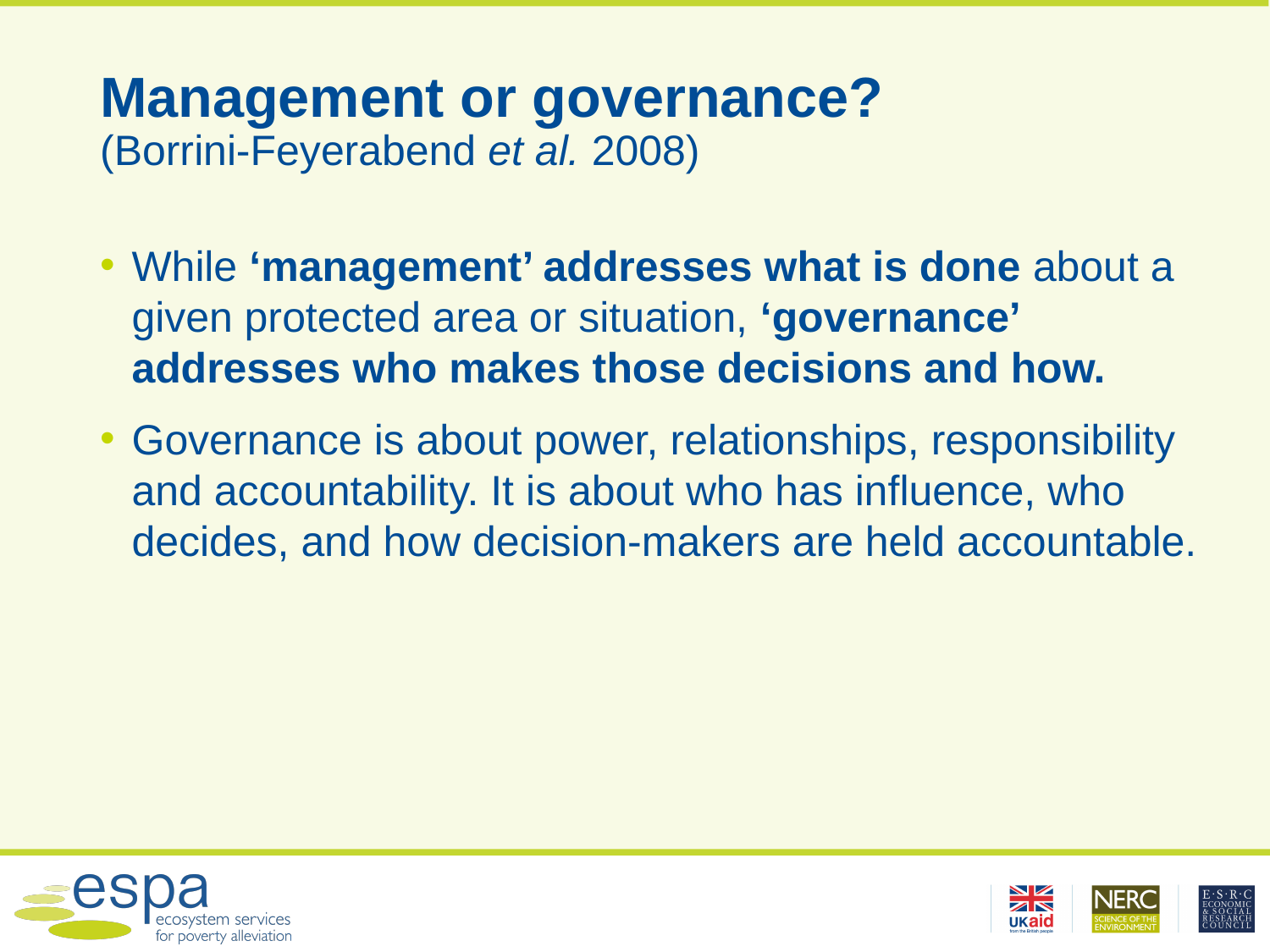

# Management or governance? (Borrini-Feyerabend et al. 2008)
While ‘management’ addresses what is done about a given protected area or situation, ‘governance’ addresses who makes those decisions and how.
Governance is about power, relationships, responsibility and accountability. It is about who has influence, who decides, and how decision-makers are held accountable.